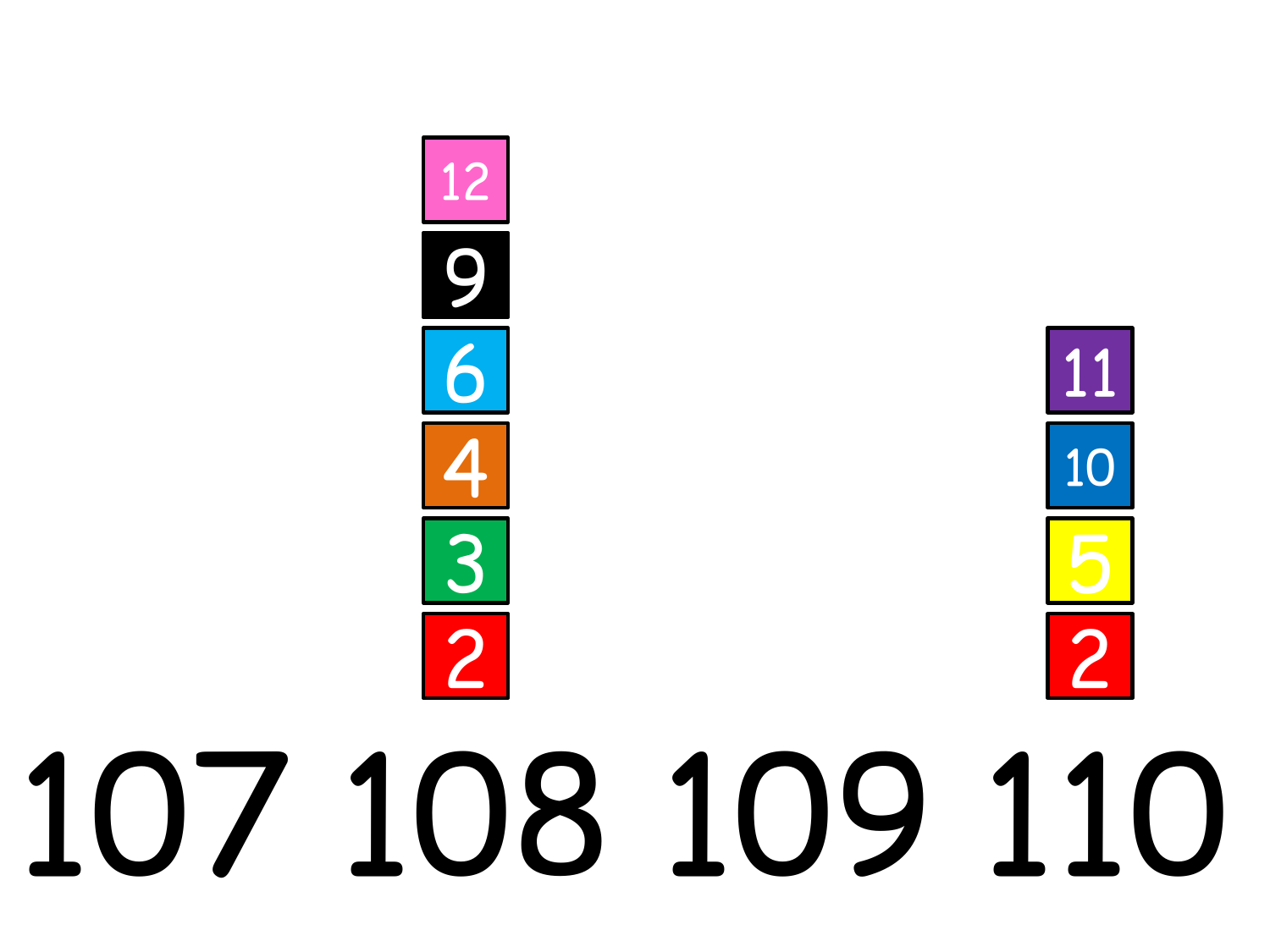

12
9
6
4
3
2
11
10
5
2
 107 108 109 110